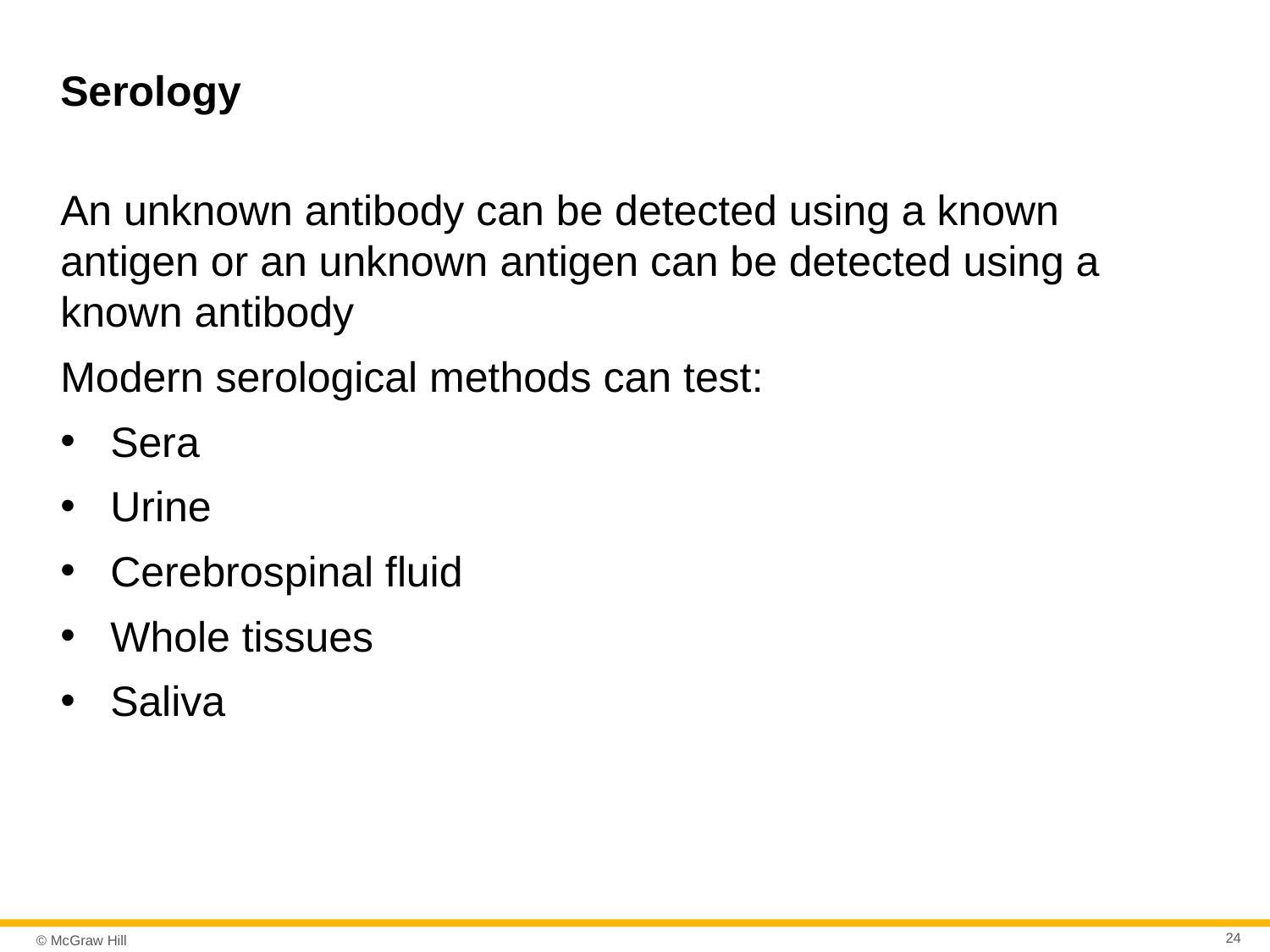

# Serology
An unknown antibody can be detected using a known antigen or an unknown antigen can be detected using a known antibody
Modern serological methods can test:
Sera
Urine
Cerebrospinal fluid
Whole tissues
Saliva